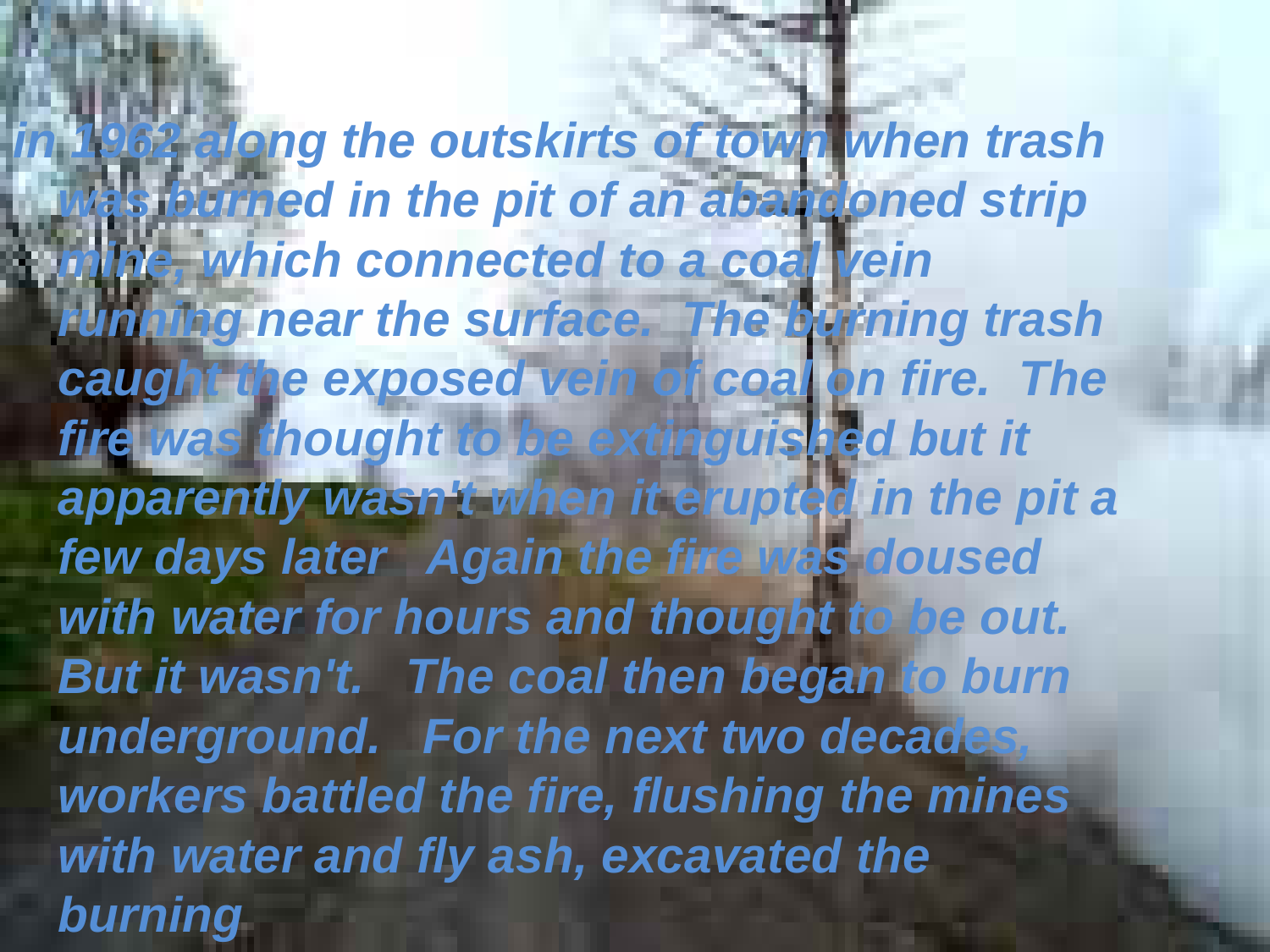

#
in 1962 along the outskirts of town when trash was burned in the pit of an abandoned strip mine, which connected to a coal vein running near the surface.  The burning trash caught the exposed vein of coal on fire.  The fire was thought to be extinguished but it apparently wasn't when it erupted in the pit a few days later   Again the fire was doused with water for hours and thought to be out.  But it wasn't.   The coal then began to burn underground.   For the next two decades, workers battled the fire, flushing the mines with water and fly ash, excavated the burning